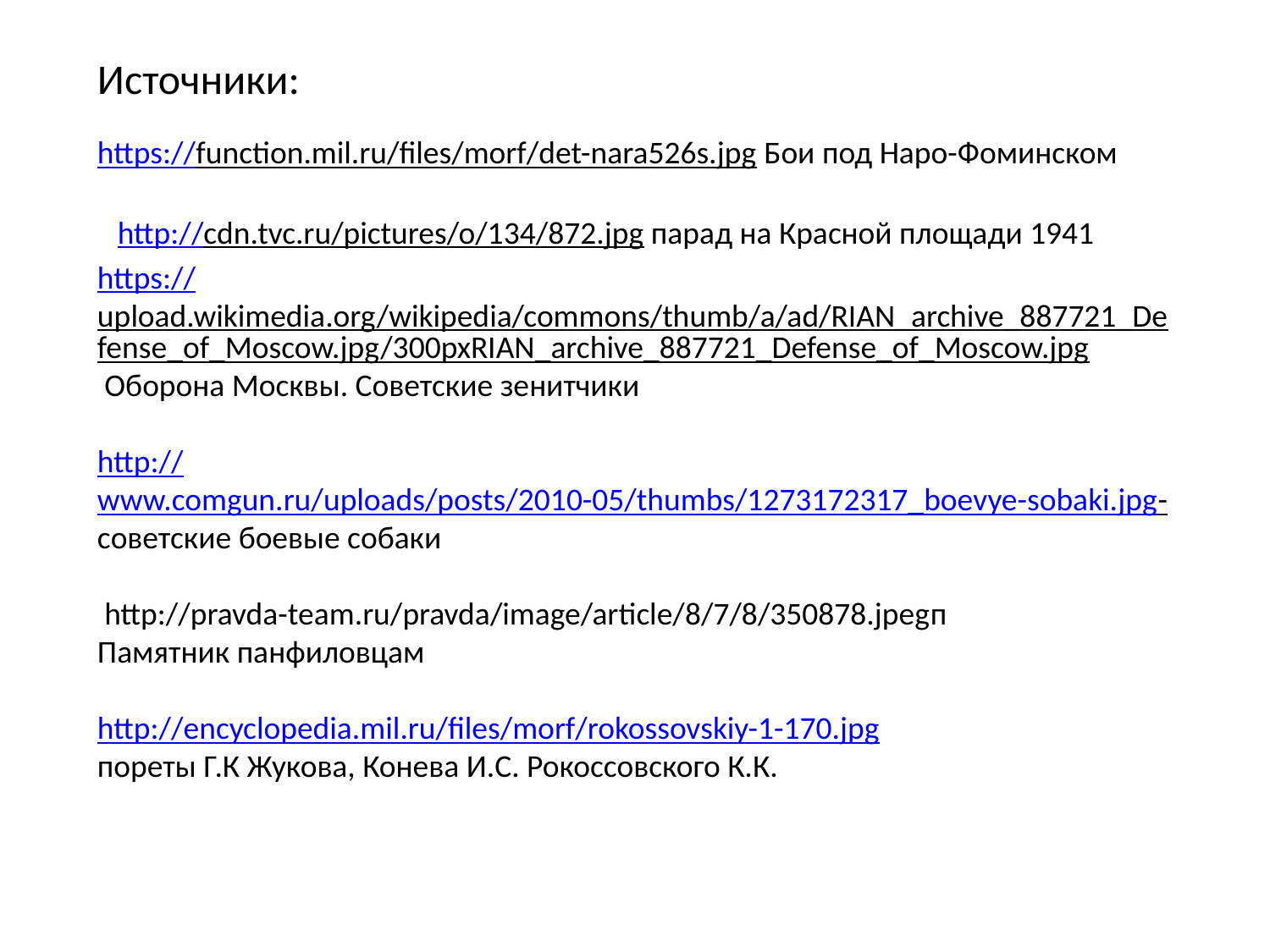

Источники:
https://function.mil.ru/files/morf/det-nara526s.jpg Бои под Наро-Фоминском
http://cdn.tvc.ru/pictures/o/134/872.jpg парад на Красной площади 1941

https://upload.wikimedia.org/wikipedia/commons/thumb/a/ad/RIAN_archive_887721_Defense_of_Moscow.jpg/300pxRIAN_archive_887721_Defense_of_Moscow.jpg Оборона Москвы. Советские зенитчики

http://www.comgun.ru/uploads/posts/2010-05/thumbs/1273172317_boevye-sobaki.jpg- советские боевые собаки

 http://pravda-team.ru/pravda/image/article/8/7/8/350878.jpegп
Памятник панфиловцам

http://encyclopedia.mil.ru/files/morf/rokossovskiy-1-170.jpg
пореты Г.К Жукова, Конева И.С. Рокоссовского К.К.